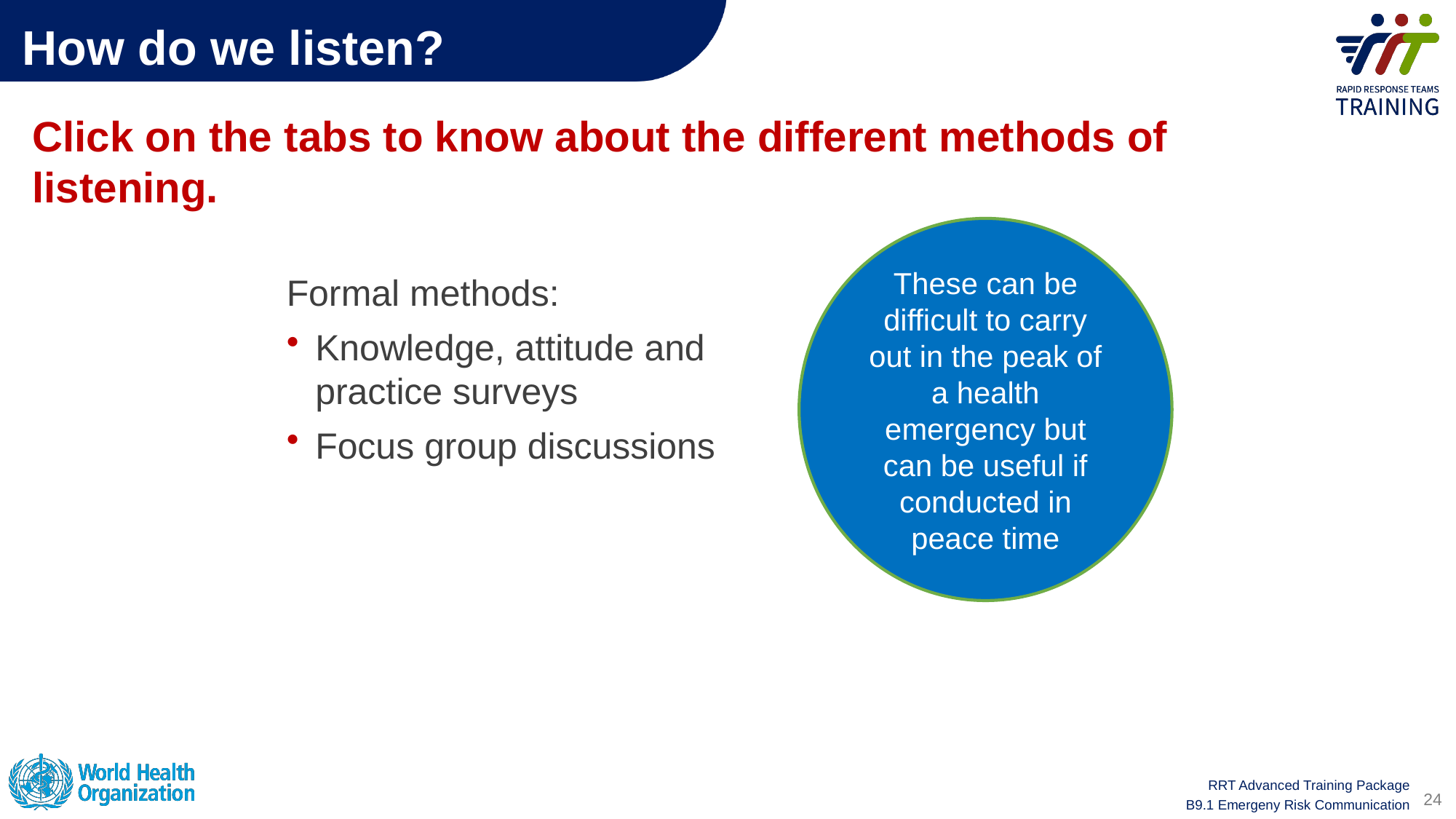

How do we listen?
Click on the tabs to know about the different methods of listening.

These can be difficult to carry out in the peak of a health emergency but can be useful if conducted in peace time
Formal methods:
Knowledge, attitude and practice surveys
Focus group discussions

24